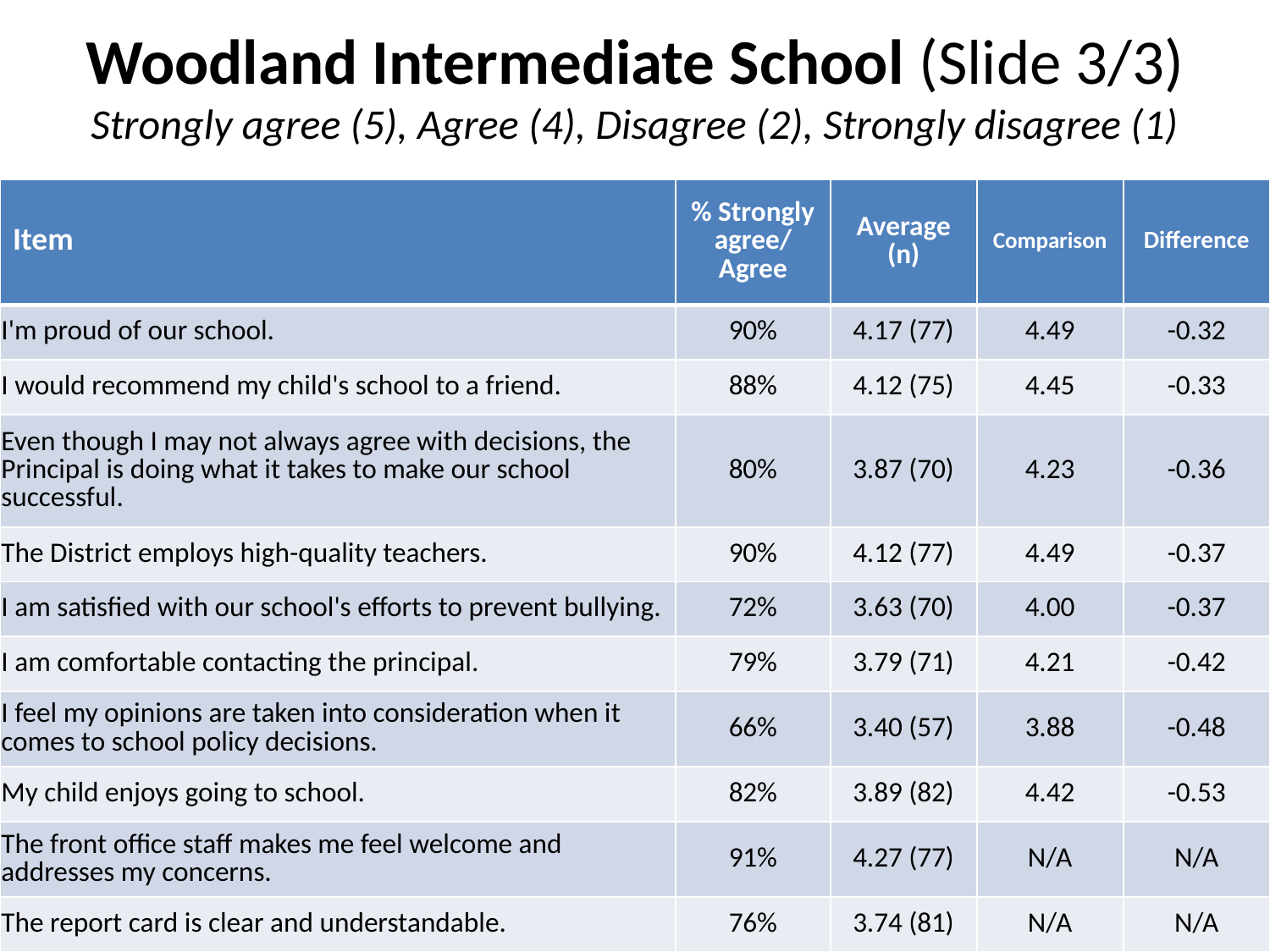

# Woodland Intermediate School (Slide 3/3) Strongly agree (5), Agree (4), Disagree (2), Strongly disagree (1)
| Item | % Strongly agree/ Agree | Average (n) | Comparison | Difference |
| --- | --- | --- | --- | --- |
| I'm proud of our school. | 90% | 4.17 (77) | 4.49 | -0.32 |
| I would recommend my child's school to a friend. | 88% | 4.12 (75) | 4.45 | -0.33 |
| Even though I may not always agree with decisions, the Principal is doing what it takes to make our school successful. | 80% | 3.87 (70) | 4.23 | -0.36 |
| The District employs high-quality teachers. | 90% | 4.12 (77) | 4.49 | -0.37 |
| I am satisfied with our school's efforts to prevent bullying. | 72% | 3.63 (70) | 4.00 | -0.37 |
| I am comfortable contacting the principal. | 79% | 3.79 (71) | 4.21 | -0.42 |
| I feel my opinions are taken into consideration when it comes to school policy decisions. | 66% | 3.40 (57) | 3.88 | -0.48 |
| My child enjoys going to school. | 82% | 3.89 (82) | 4.42 | -0.53 |
| The front office staff makes me feel welcome and addresses my concerns. | 91% | 4.27 (77) | N/A | N/A |
| The report card is clear and understandable. | 76% | 3.74 (81) | N/A | N/A |